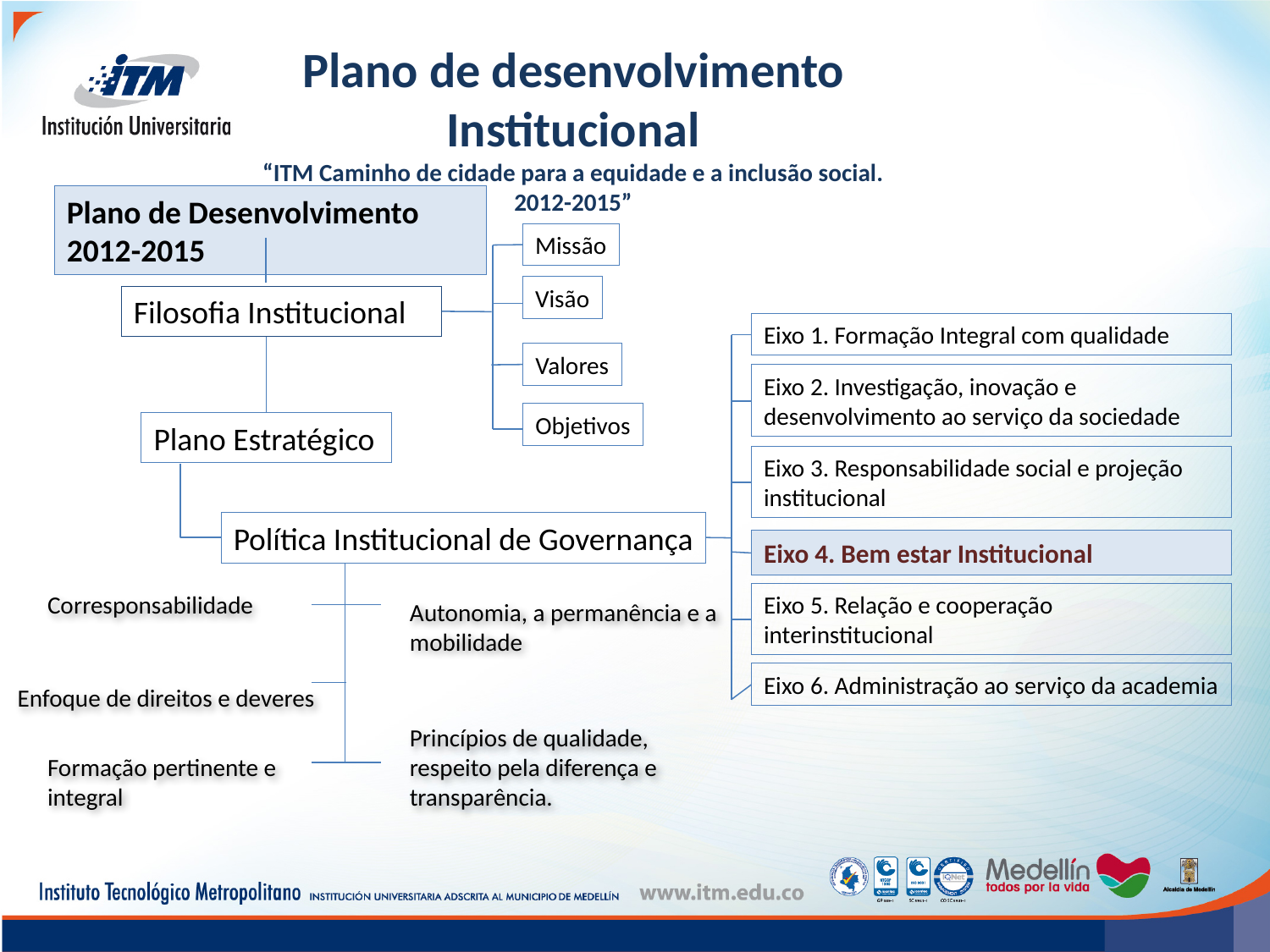

Plano de desenvolvimento Institucional
“ITM Caminho de cidade para a equidade e a inclusão social. 2012-2015”

Plano de Desenvolvimento 2012-2015
Missão
Visão
Filosofia Institucional
Eixo 1. Formação Integral com qualidade
Eixo 2. Investigação, inovação e desenvolvimento ao serviço da sociedade
Eixo 3. Responsabilidade social e projeção institucional
Eixo 4. Bem estar Institucional
Eixo 5. Relação e cooperação interinstitucional
Eixo 6. Administração ao serviço da academia
Valores
Objetivos
Plano Estratégico
Política Institucional de Governança
Corresponsabilidade
Autonomia, a permanência e a mobilidade
Enfoque de direitos e deveres
Princípios de qualidade, respeito pela diferença e transparência.
Formação pertinente e integral